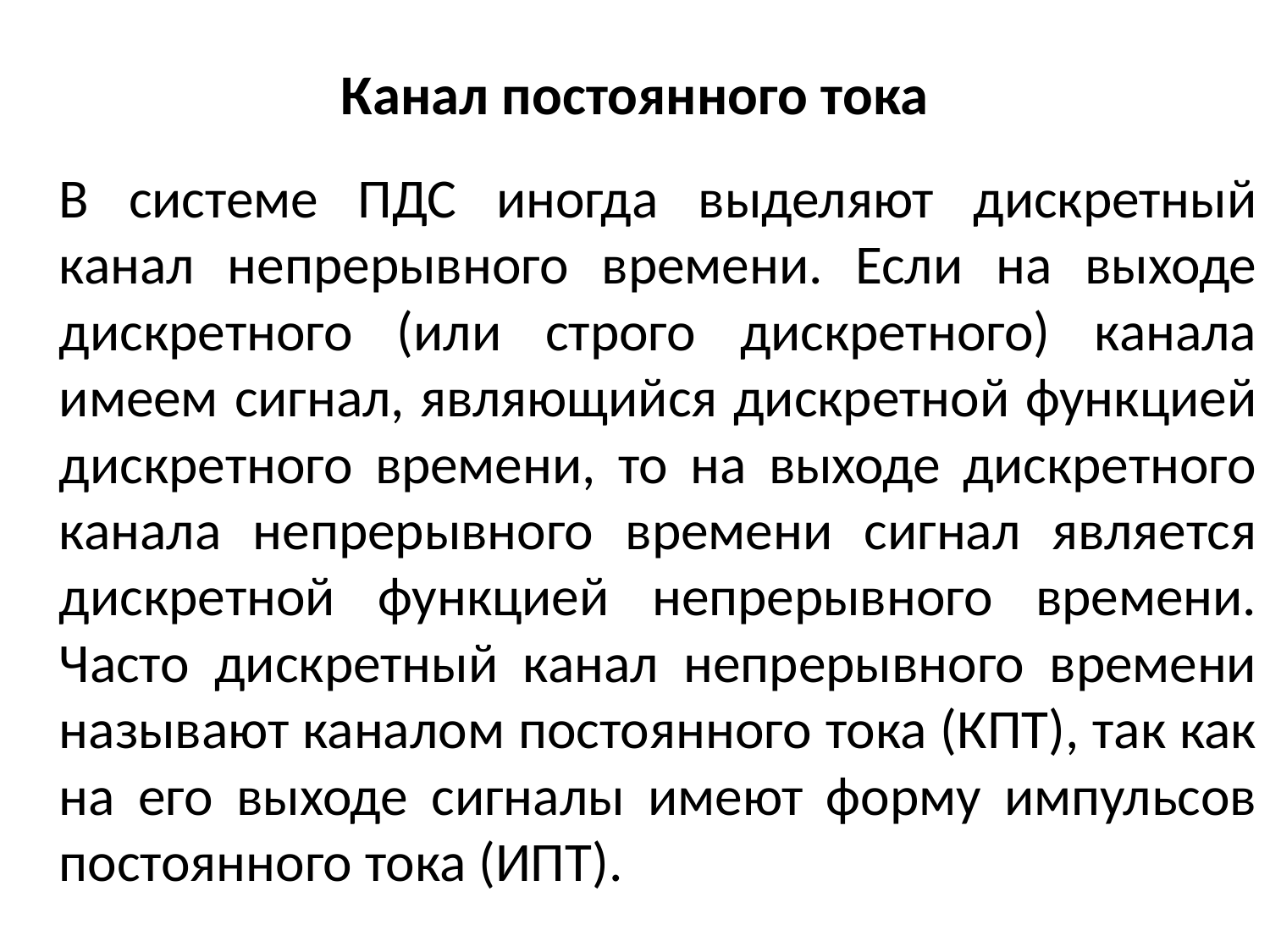

# Канал постоянного тока
	В системе ПДС иногда выделяют дискретный канал непрерывного времени. Если на выходе дискретного (или строго дискретного) канала имеем сигнал, являющийся дискретной функцией дискретного времени, то на выходе дискретного канала непрерывного времени сигнал является дискретной функцией непрерывного времени. Часто дискретный канал непрерывного времени называют каналом постоянного тока (КПТ), так как на его выходе сигналы имеют форму импульсов постоянного тока (ИПТ).